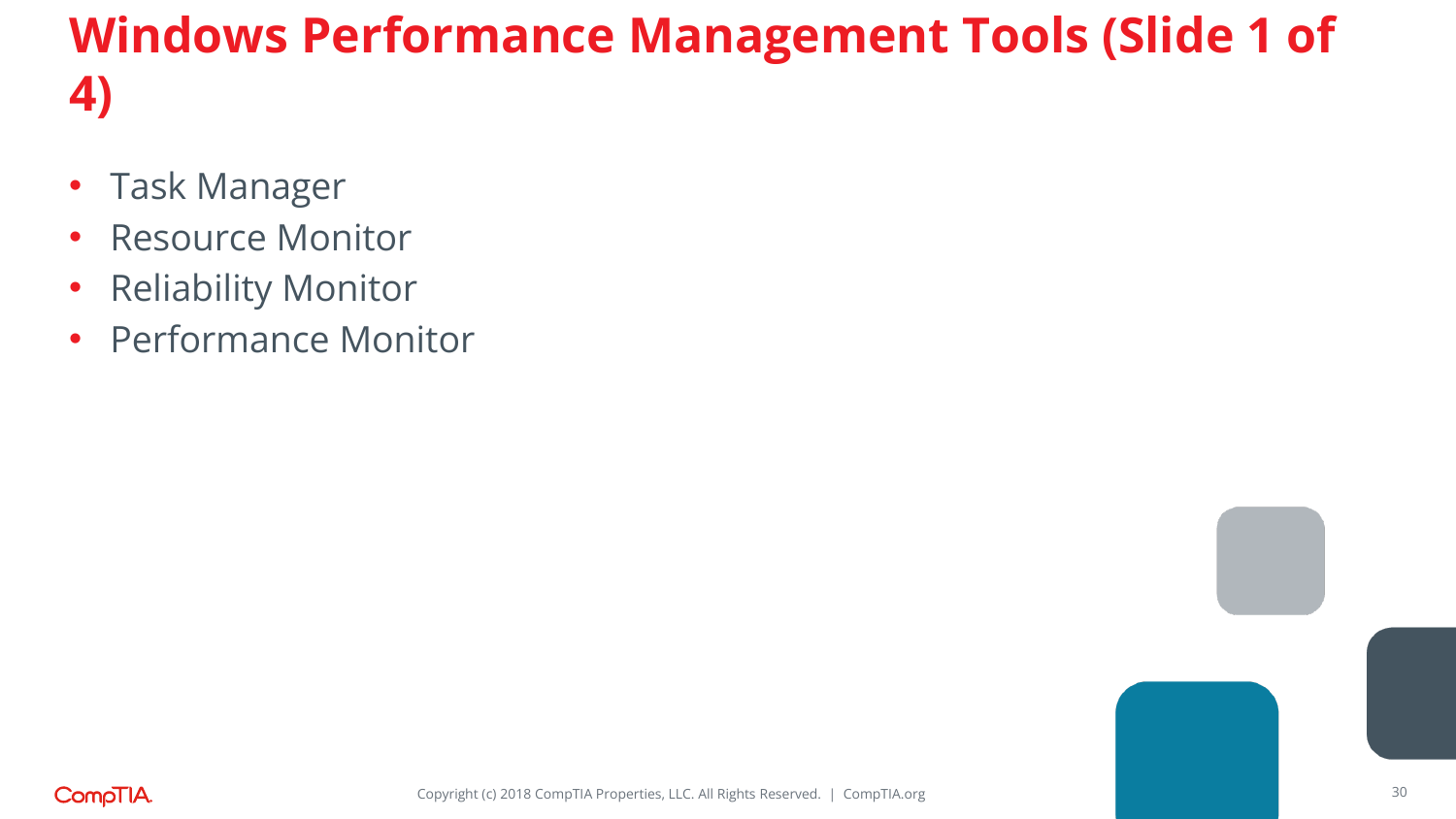

# Windows Performance Management Tools (Slide 1 of 4)
Task Manager
Resource Monitor
Reliability Monitor
Performance Monitor
30